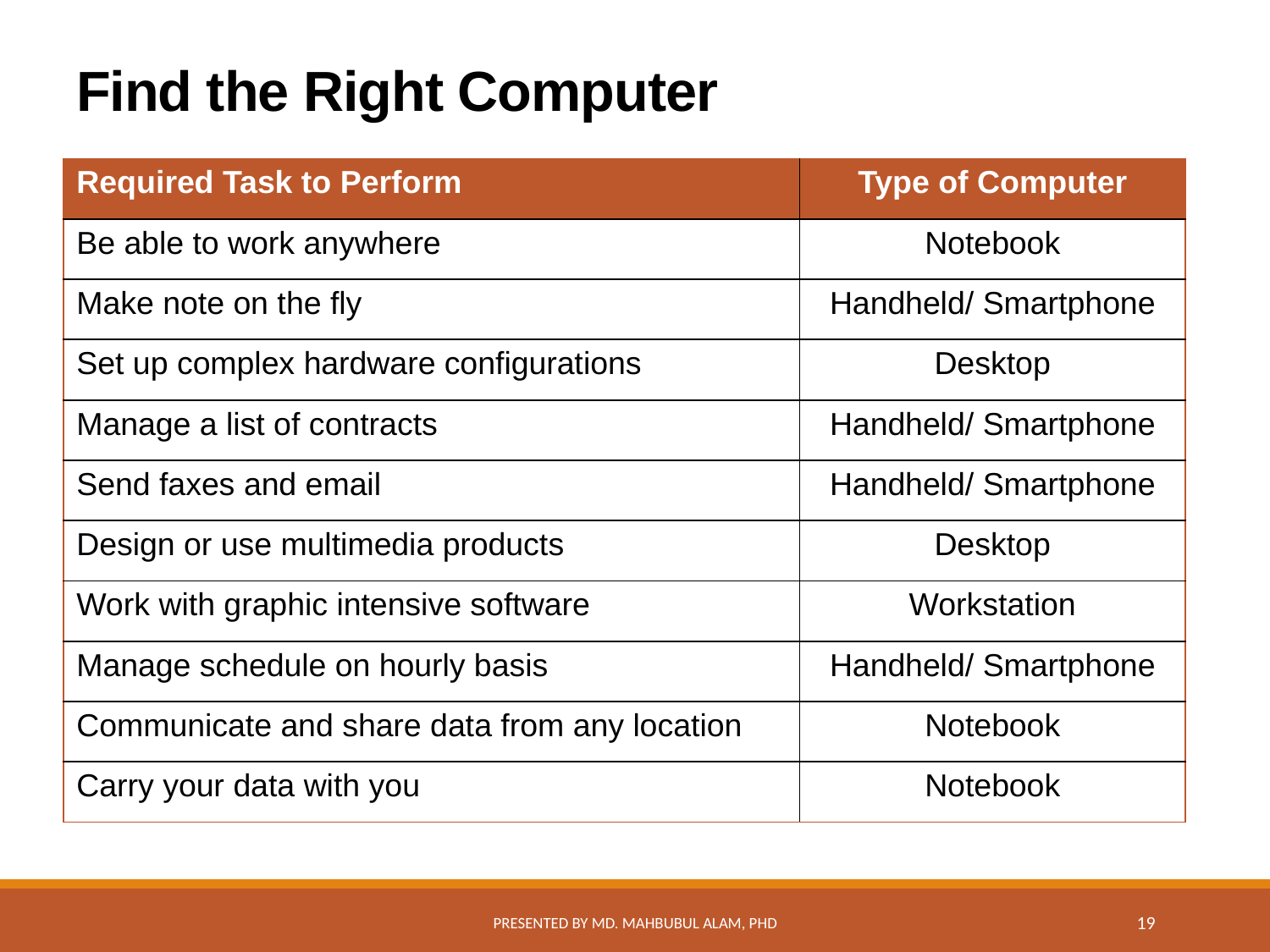

# Find the Right Computer
| Required Task to Perform | Type of Computer |
| --- | --- |
| Be able to work anywhere | Notebook |
| Make note on the fly | Handheld/ Smartphone |
| Set up complex hardware configurations | Desktop |
| Manage a list of contracts | Handheld/ Smartphone |
| Send faxes and email | Handheld/ Smartphone |
| Design or use multimedia products | Desktop |
| Work with graphic intensive software | Workstation |
| Manage schedule on hourly basis | Handheld/ Smartphone |
| Communicate and share data from any location | Notebook |
| Carry your data with you | Notebook |
Presented by Md. Mahbubul Alam, PhD
19